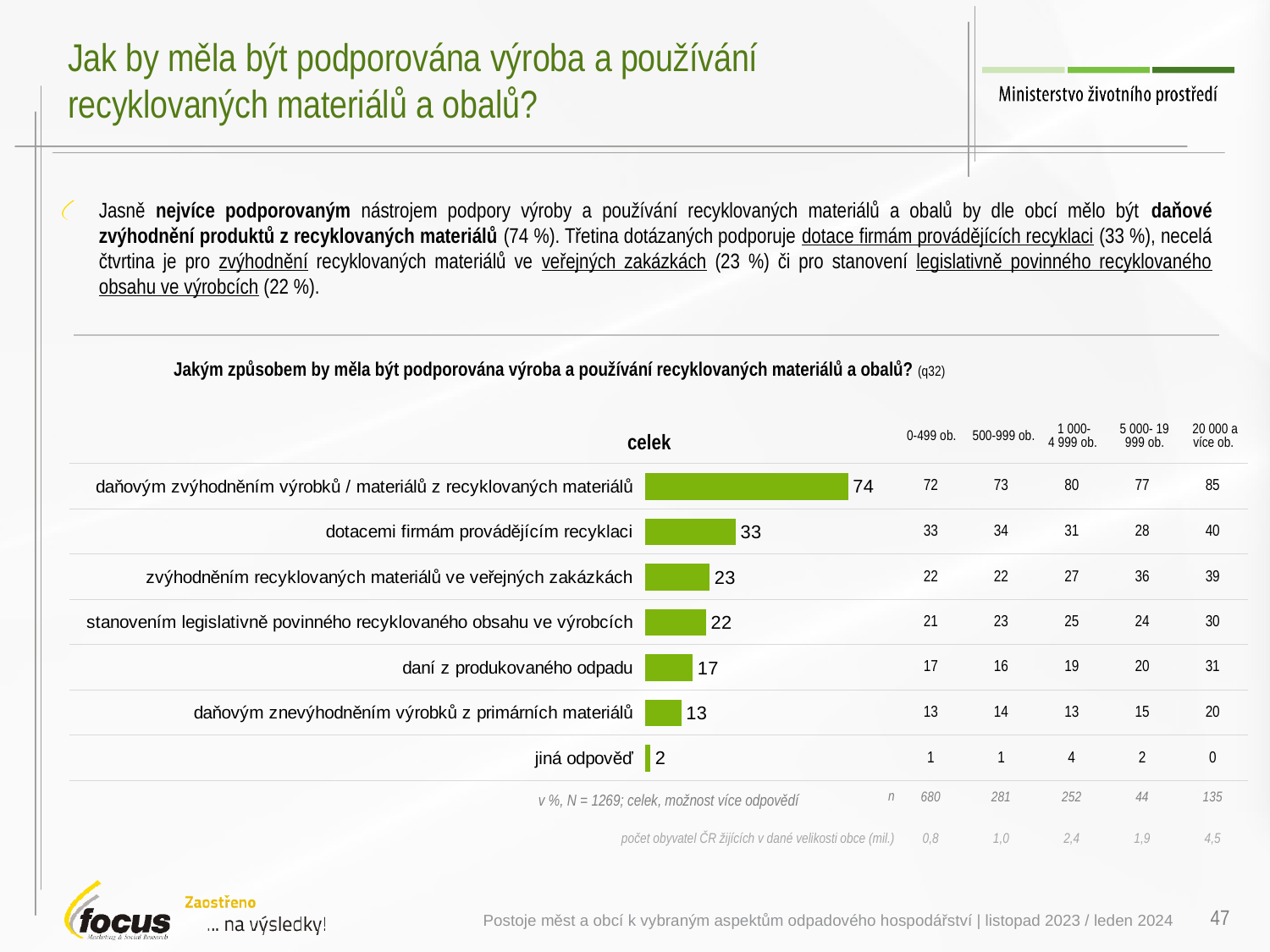

# Jak by měla být podporována výroba a používání recyklovaných materiálů a obalů?
Jasně nejvíce podporovaným nástrojem podpory výroby a používání recyklovaných materiálů a obalů by dle obcí mělo být daňové zvýhodnění produktů z recyklovaných materiálů (74 %). Třetina dotázaných podporuje dotace firmám provádějících recyklaci (33 %), necelá čtvrtina je pro zvýhodnění recyklovaných materiálů ve veřejných zakázkách (23 %) či pro stanovení legislativně povinného recyklovaného obsahu ve výrobcích (22 %).
Jakým způsobem by měla být podporována výroba a používání recyklovaných materiálů a obalů? (q32)
|  | 0-499 ob. | 500-999 ob. | 1 000- 4 999 ob. | 5 000- 19 999 ob. | 20 000 a více ob. |
| --- | --- | --- | --- | --- | --- |
|  | 72 | 73 | 80 | 77 | 85 |
|  | 33 | 34 | 31 | 28 | 40 |
|  | 22 | 22 | 27 | 36 | 39 |
|  | 21 | 23 | 25 | 24 | 30 |
|  | 17 | 16 | 19 | 20 | 31 |
|  | 13 | 14 | 13 | 15 | 20 |
|  | 1 | 1 | 4 | 2 | 0 |
| n | 680 | 281 | 252 | 44 | 135 |
| počet obyvatel ČR žijících v dané velikosti obce (mil.) | 0,8 | 1,0 | 2,4 | 1,9 | 4,5 |
celek

### Chart

| Category |  |
|---|---|
| daňovým zvýhodněním výrobků / materiálů z recyklovaných materiálů | 73.98330689 |
| dotacemi firmám provádějícím recyklaci | 32.93579795 |
| zvýhodněním recyklovaných materiálů ve veřejných zakázkách | 23.43207215 |
| stanovením legislativně povinného recyklovaného obsahu ve výrobcích | 22.12499148 |
| daní z produkovaného odpadu | 17.30161236 |
| daňovým znevýhodněním výrobků z primárních materiálů | 13.10188015 |
| jiná odpověď | 1.840122507 |
v %, N = 1269; celek, možnost více odpovědí